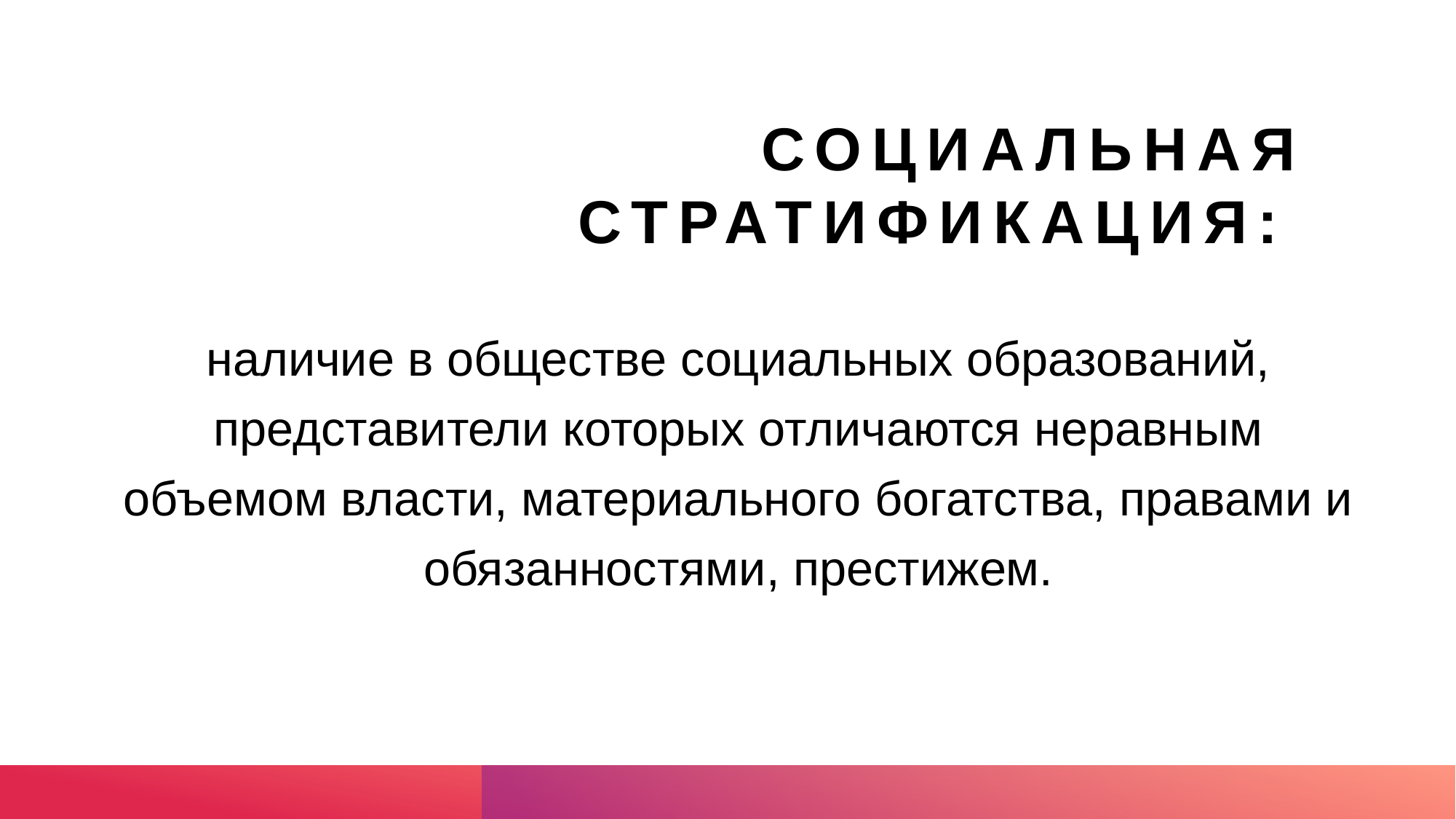

# Социальная стратификация:
наличие в обществе социальных образований, представители которых отличаются неравным объемом власти, материального богатства, правами и обязанностями, престижем.